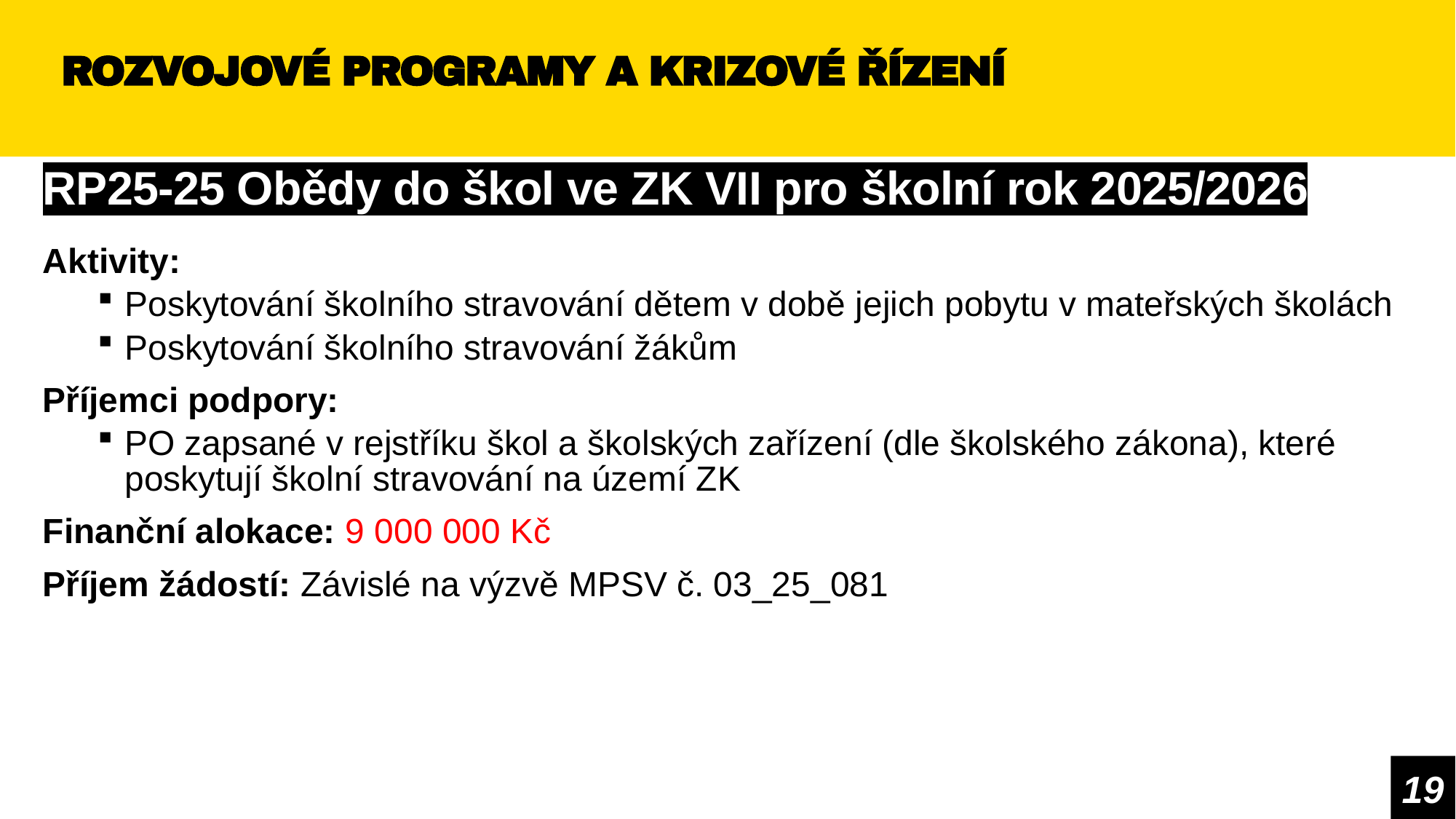

# ROZVOJOVÉ PROGRAMY A KRIZOVÉ ŘÍZENÍ
RP25-25 Obědy do škol ve ZK VII pro školní rok 2025/2026
Aktivity:
Poskytování školního stravování dětem v době jejich pobytu v mateřských školách
Poskytování školního stravování žákům
Příjemci podpory:
PO zapsané v rejstříku škol a školských zařízení (dle školského zákona), které poskytují školní stravování na území ZK
Finanční alokace: 9 000 000 Kč
Příjem žádostí: Závislé na výzvě MPSV č. 03_25_081
19